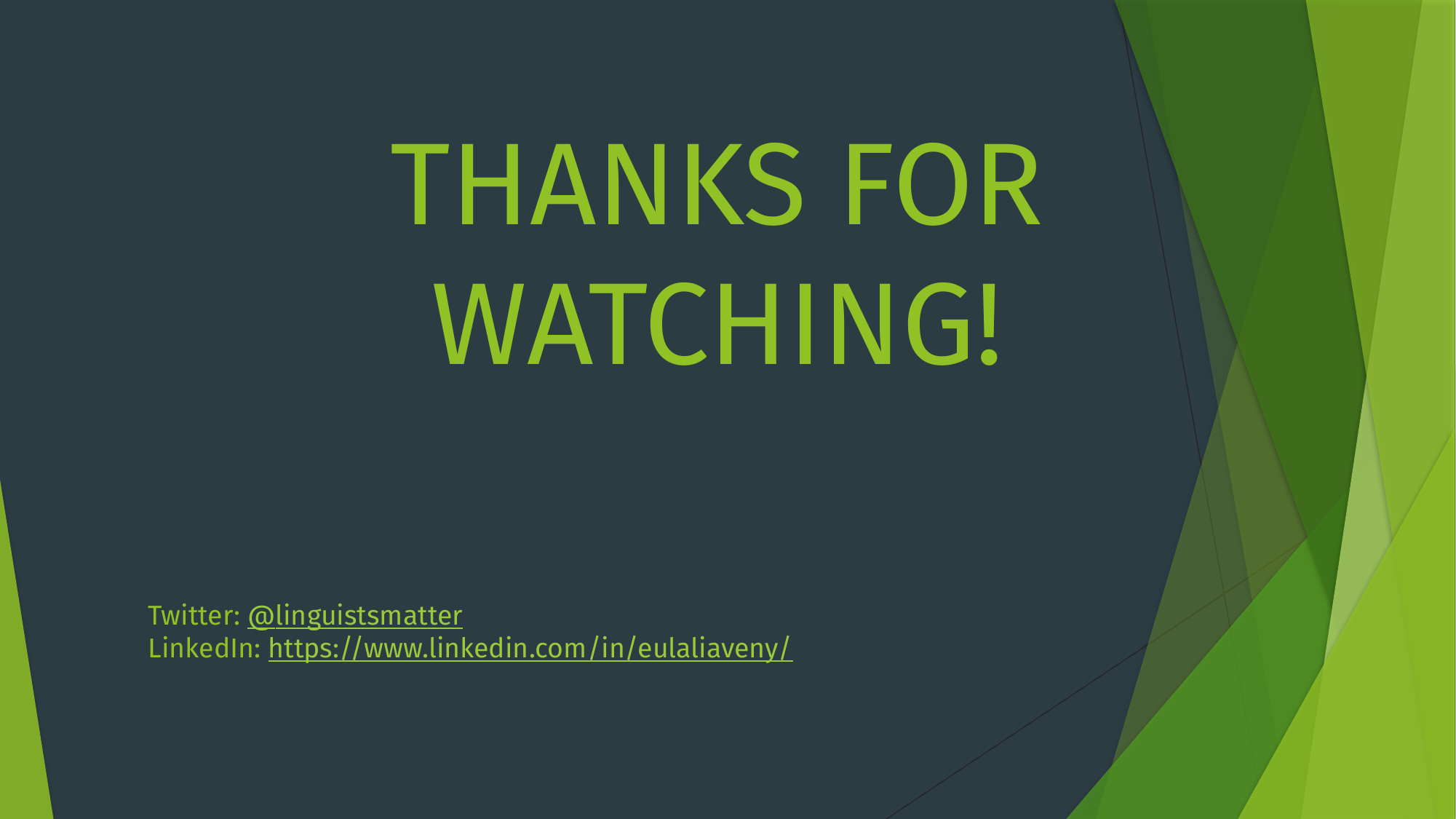

THANKS FOR WATCHING!
Twitter: @linguistsmatter
LinkedIn: https://www.linkedin.com/in/eulaliaveny/